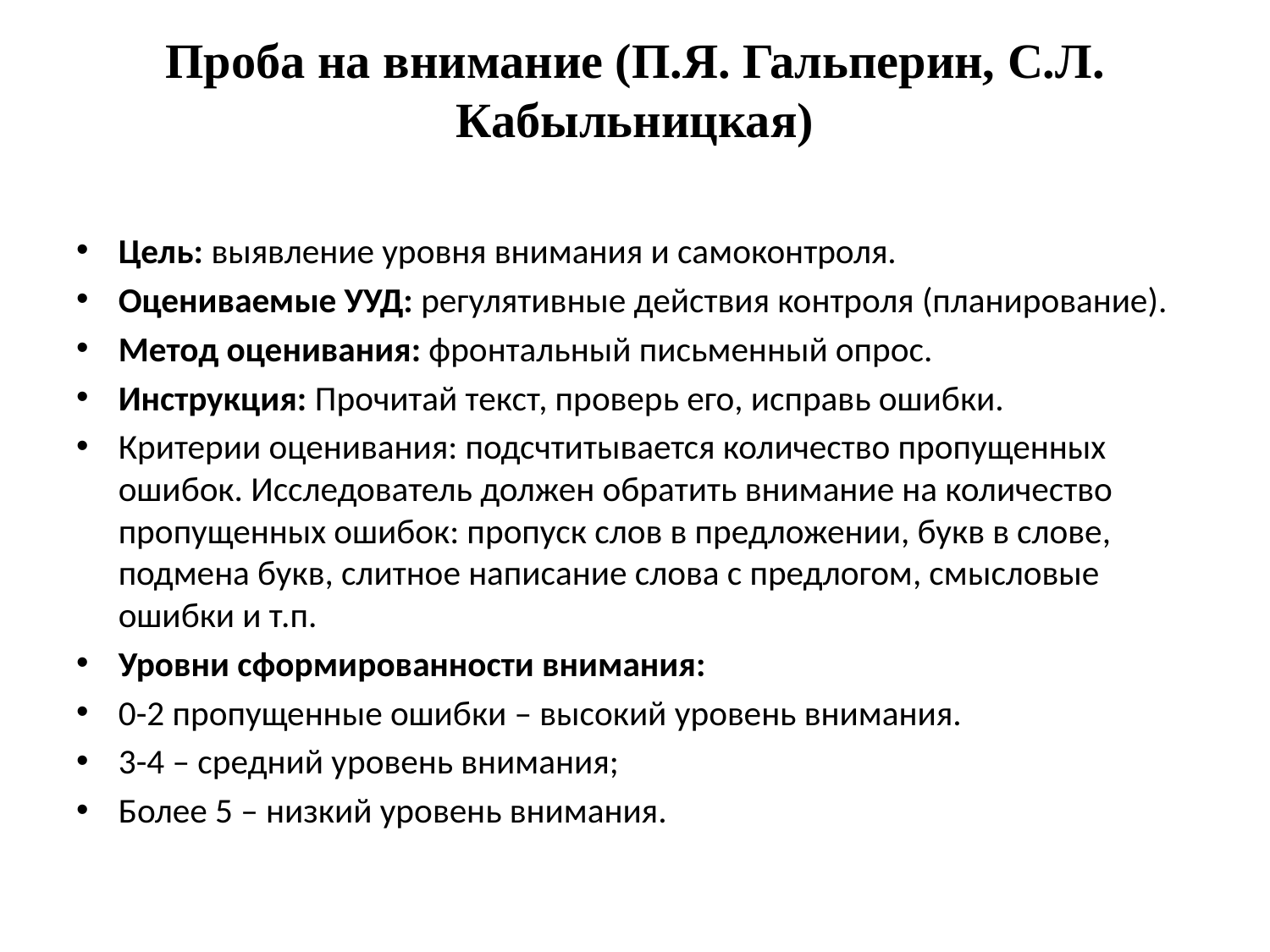

# Проба на внимание (П.Я. Гальперин, С.Л. Кабыльницкая)
Цель: выявление уровня внимания и самоконтроля.
Оцениваемые УУД: регулятивные действия контроля (планирование).
Метод оценивания: фронтальный письменный опрос.
Инструкция: Прочитай текст, проверь его, исправь ошибки.
Критерии оценивания: подсчтитывается количество пропущенных ошибок. Исследователь должен обратить внимание на количество пропущенных ошибок: пропуск слов в предложении, букв в слове, подмена букв, слитное написание слова с предлогом, смысловые ошибки и т.п.
Уровни сформированности внимания:
0-2 пропущенные ошибки – высокий уровень внимания.
3-4 – средний уровень внимания;
Более 5 – низкий уровень внимания.